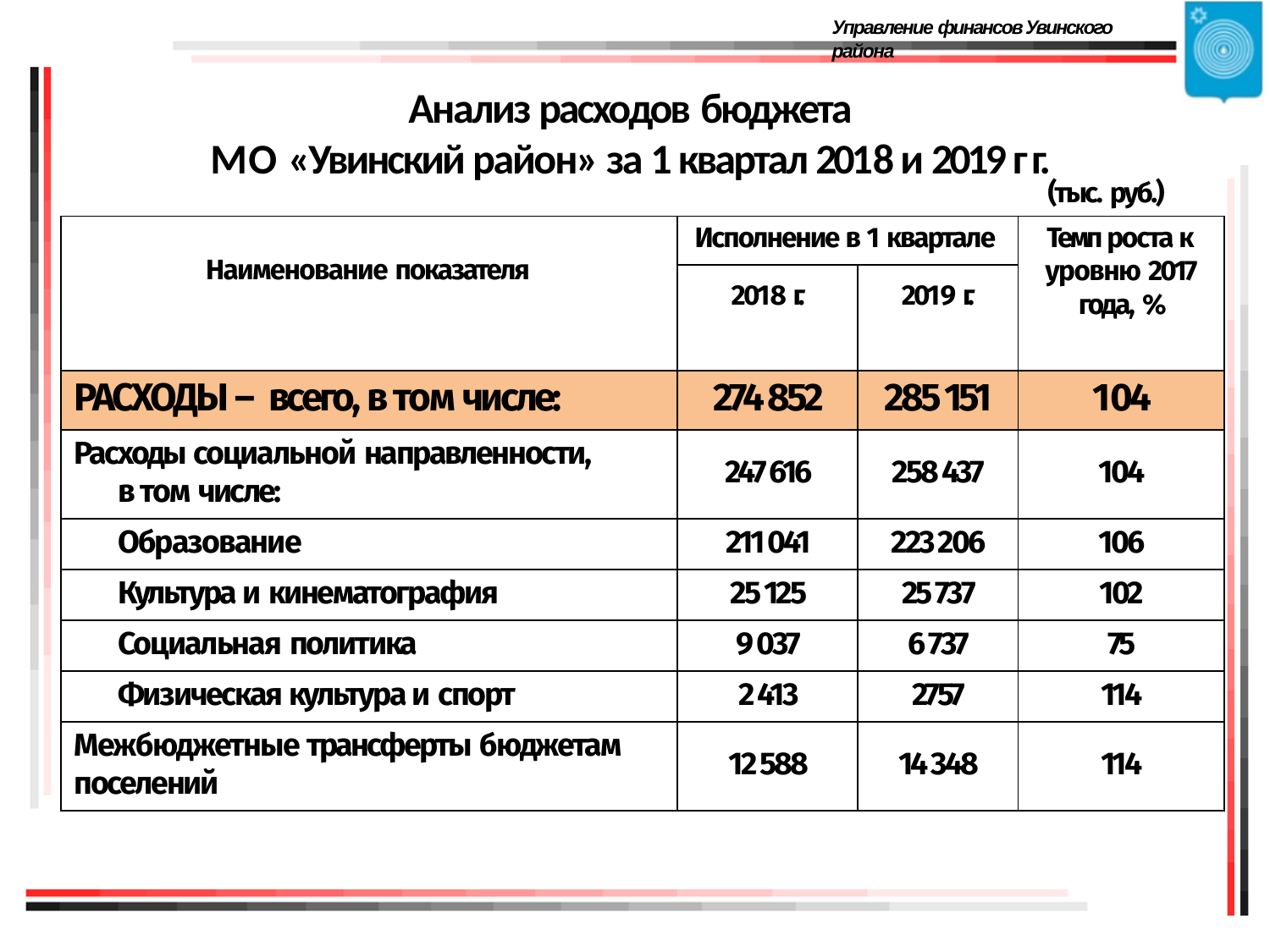

Управление финансов Увинского района

# Анализ расходов бюджета
МО «Увинский район» за 1 квартал 2018 и 2019 г  г.

(тыс. руб.)
| Наименование показателя | Исполнение в 1 квартале |  | Темп роста к уровню 2017 года, % |
| --- | --- | --- | --- |
|  | 2018 г. | 2019 г. |  |
| РАСХОДЫ – всего, в том числе: | 274 852 | 285 151 | 104 |
| Расходы социальной направленности, в том числе: | 247 616 | 258 437 | 104 |
| Образование | 211 041 | 223 206 | 106 |
| Культура и кинематография | 25 125 | 25 737 | 102 |
| Социальная политика | 9 037 | 6 737 | 75 |
| Физическая культура и спорт | 2 413 | 2757 | 114 |
| Межбюджетные трансферты бюджетам поселений | 12 588 | 14 348 | 114 |